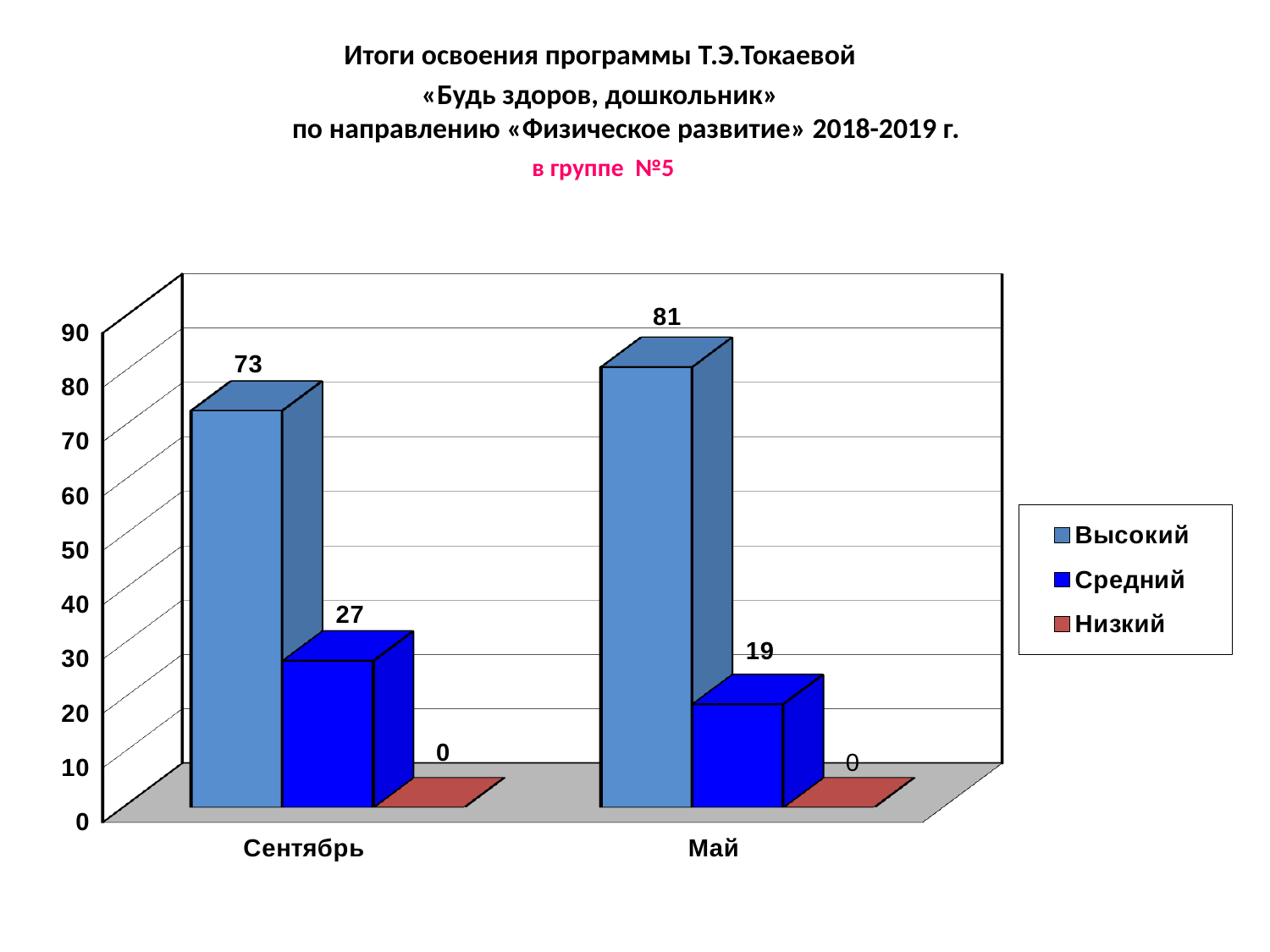

Итоги освоения программы Т.Э.Токаевой
«Будь здоров, дошкольник»
по направлению «Физическое развитие» 2018-2019 г.
в группе  №5

[unsupported chart]